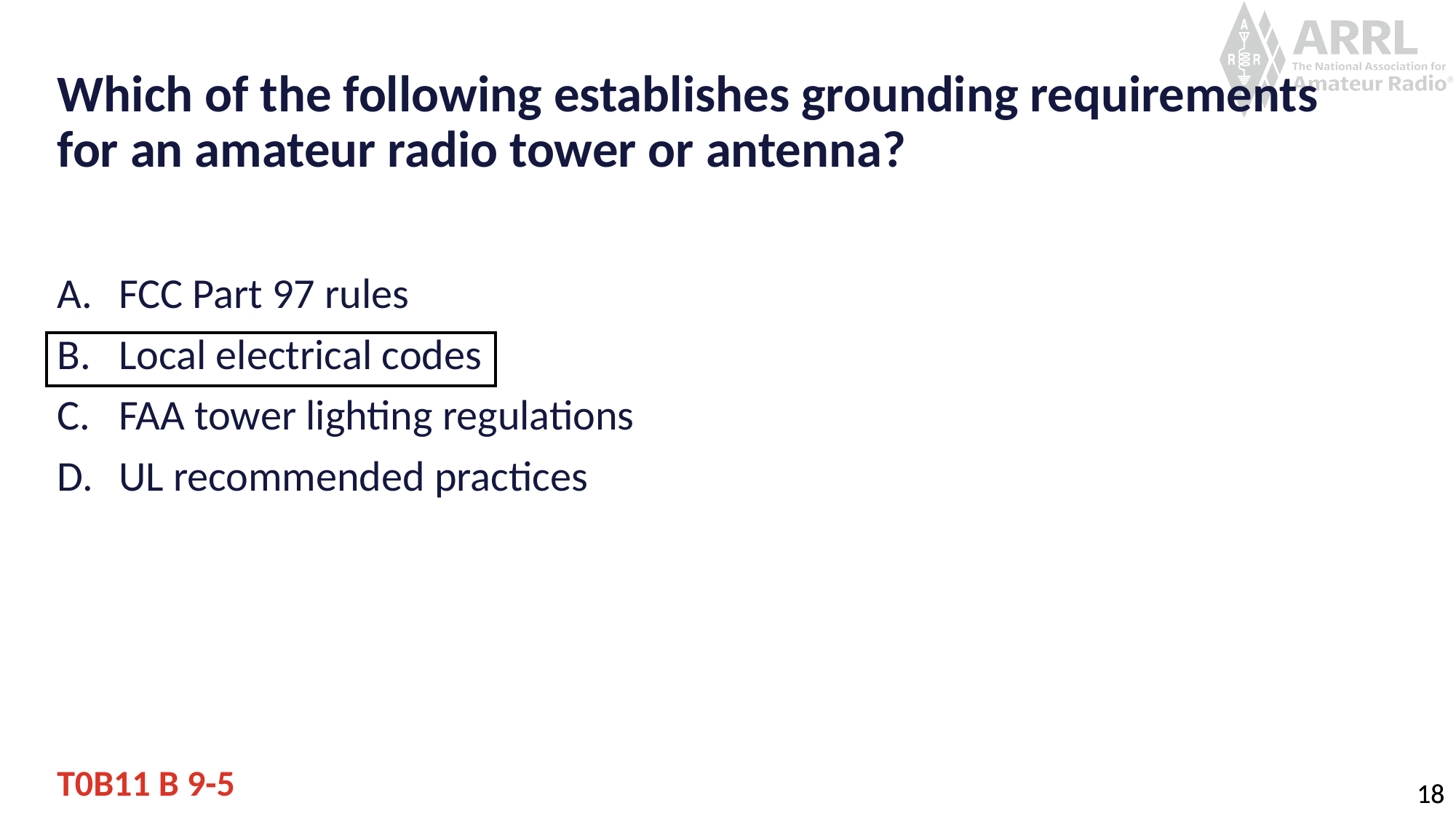

# Which of the following establishes grounding requirements for an amateur radio tower or antenna?
FCC Part 97 rules
Local electrical codes
FAA tower lighting regulations
UL recommended practices

T0B11 B 9-5